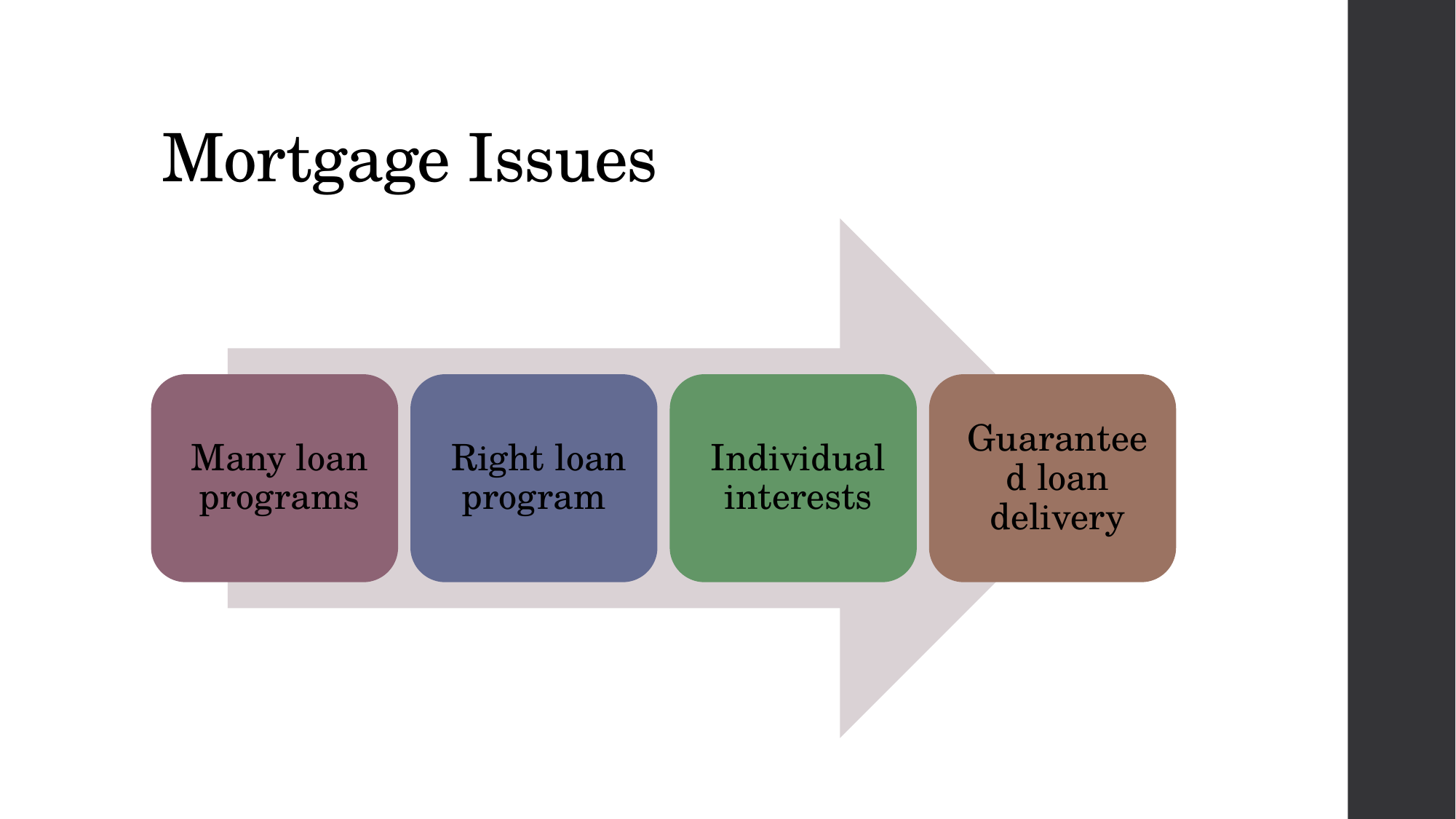

# Mortgage Issues
Many loan programs
Right loan program
Individual interests
Guaranteed loan delivery